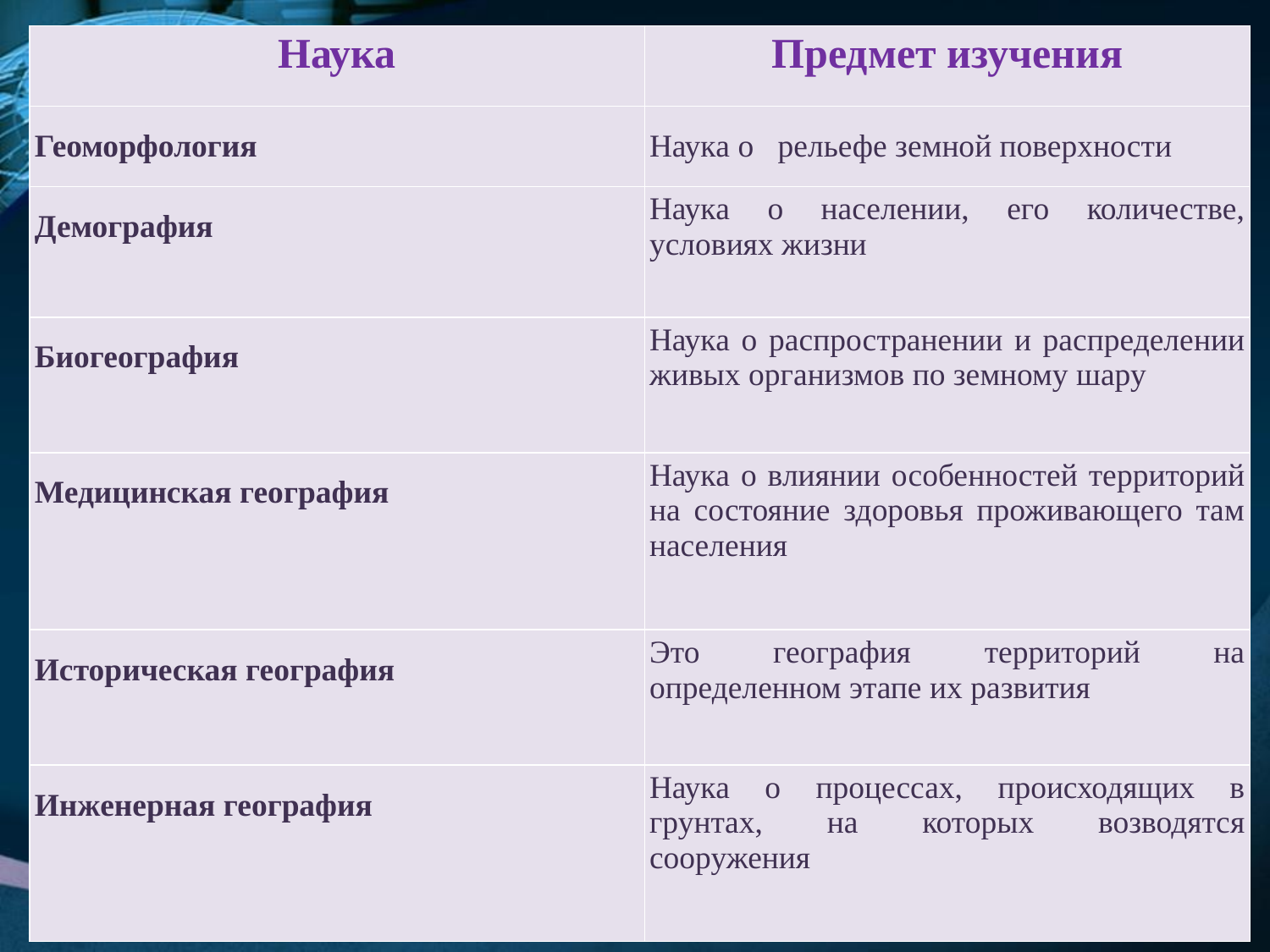

| Наука | Предмет изучения |
| --- | --- |
| Геоморфология | Наука о рельефе земной поверхности |
| Демография | Наука о населении, его количестве, условиях жизни |
| Биогеография | Наука о распространении и распределении живых организмов по земному шару |
| Медицинская география | Наука о влиянии особенностей территорий на состояние здоровья проживающего там населения |
| Историческая география | Это география территорий на определенном этапе их развития |
| Инженерная география | Наука о процессах, происходящих в грунтах, на которых возводятся сооружения |